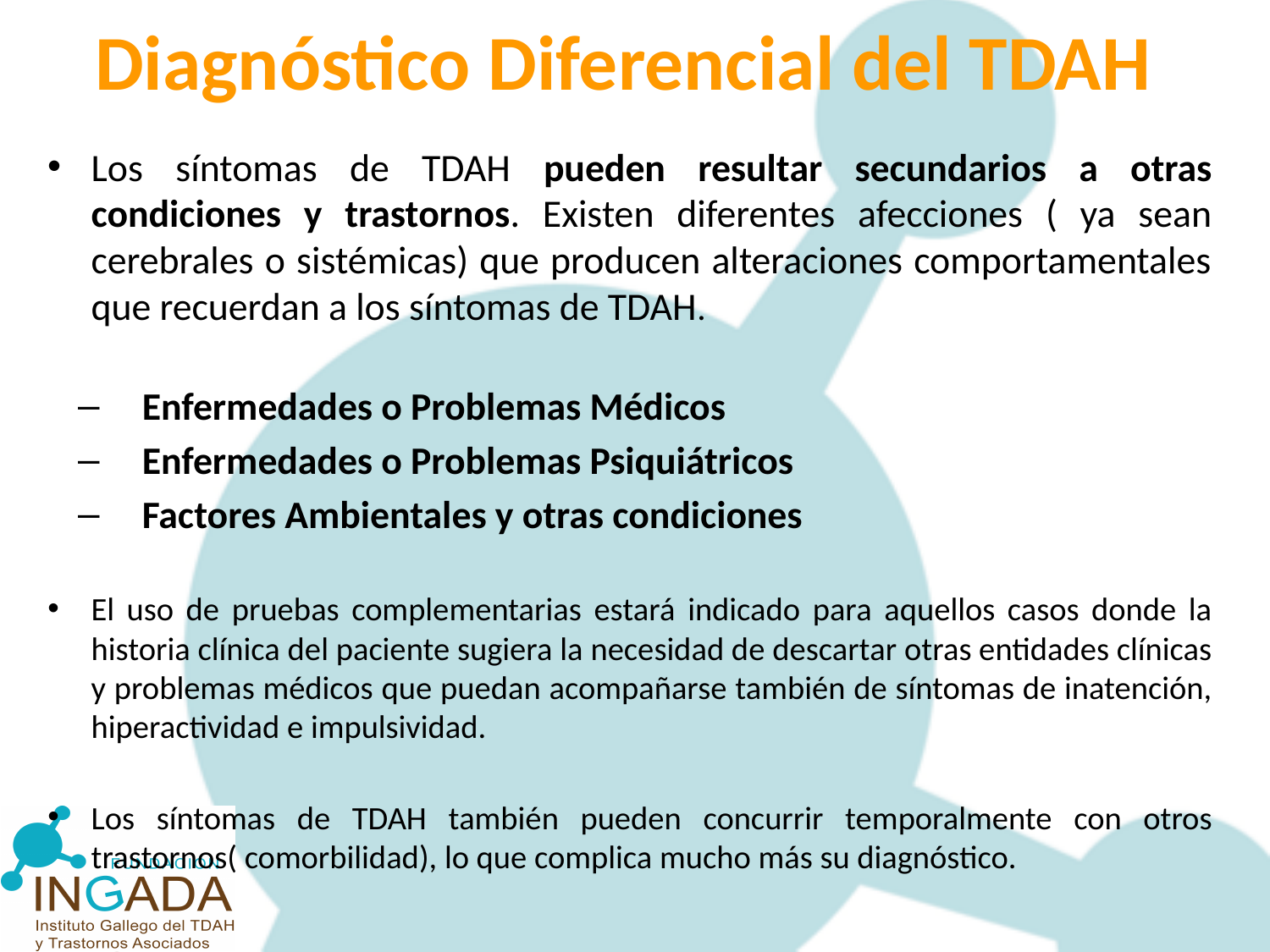

Diagnóstico Diferencial del TDAH
Los síntomas de TDAH pueden resultar secundarios a otras condiciones y trastornos. Existen diferentes afecciones ( ya sean cerebrales o sistémicas) que producen alteraciones comportamentales que recuerdan a los síntomas de TDAH.

Enfermedades o Problemas Médicos
Enfermedades o Problemas Psiquiátricos
Factores Ambientales y otras condiciones

El uso de pruebas complementarias estará indicado para aquellos casos donde la historia clínica del paciente sugiera la necesidad de descartar otras entidades clínicas y problemas médicos que puedan acompañarse también de síntomas de inatención, hiperactividad e impulsividad.

Los síntomas de TDAH también pueden concurrir temporalmente con otros trastornos( comorbilidad), lo que complica mucho más su diagnóstico.